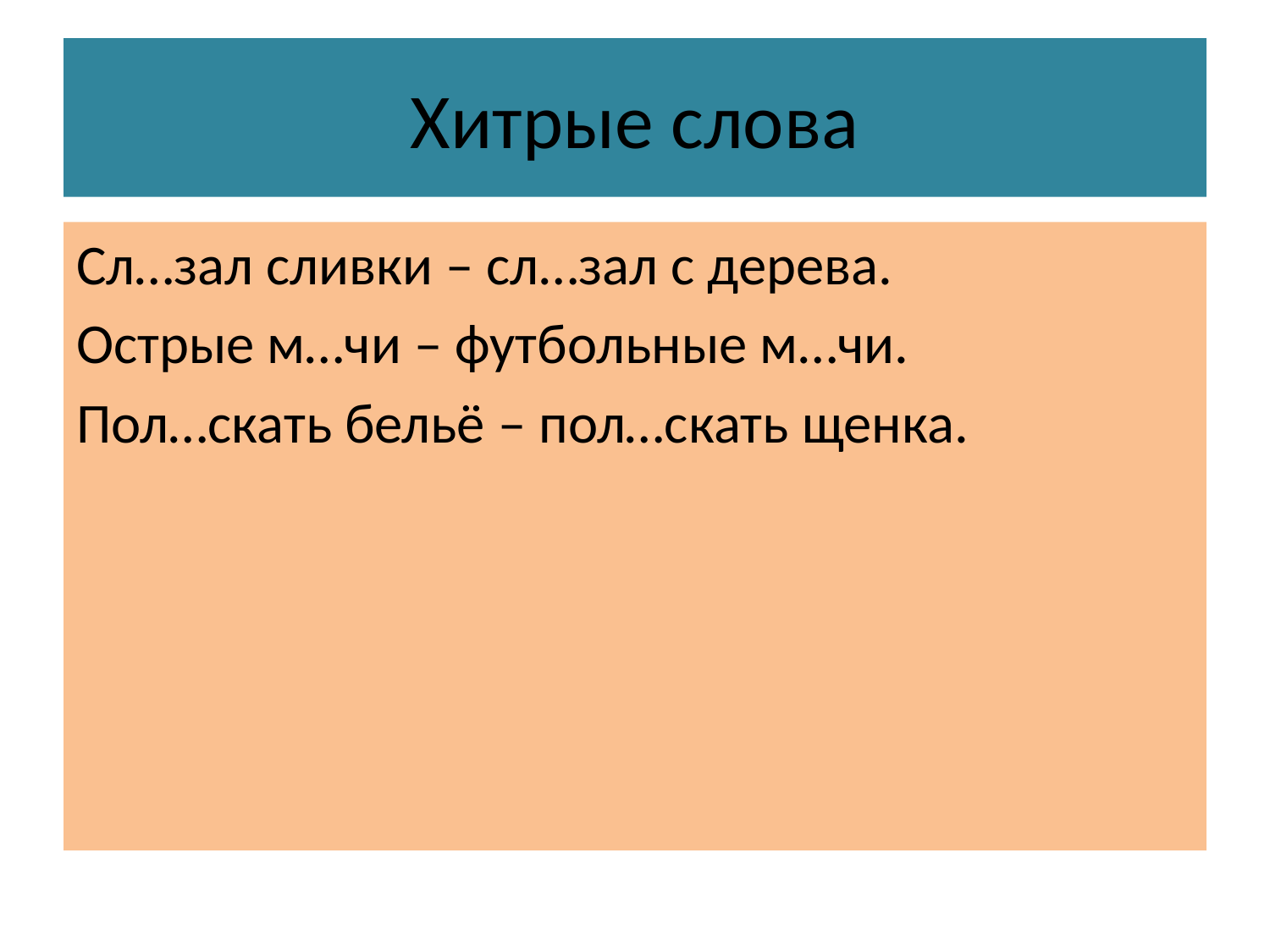

# Хитрые слова
Сл…зал сливки – сл…зал с дерева.
Острые м…чи – футбольные м…чи.
Пол…скать бельё – пол…скать щенка.